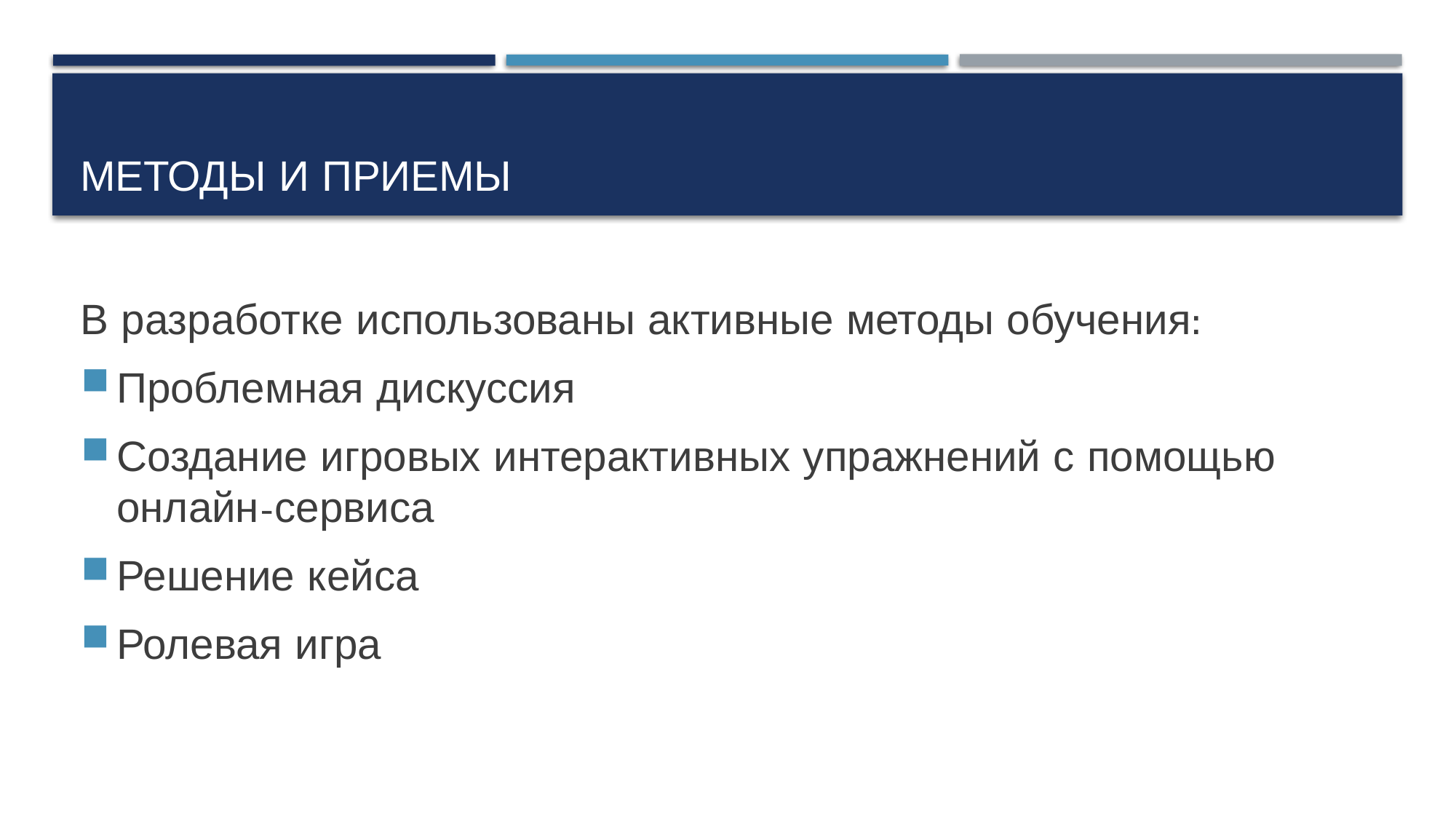

# МЕТОДЫ И ПРИЕМЫ
В разработке использованы активные методы обучения:
Проблемная дискуссия
Создание игровых интерактивных упражнений с помощью онлайн-сервиса
Решение кейса
Ролевая игра